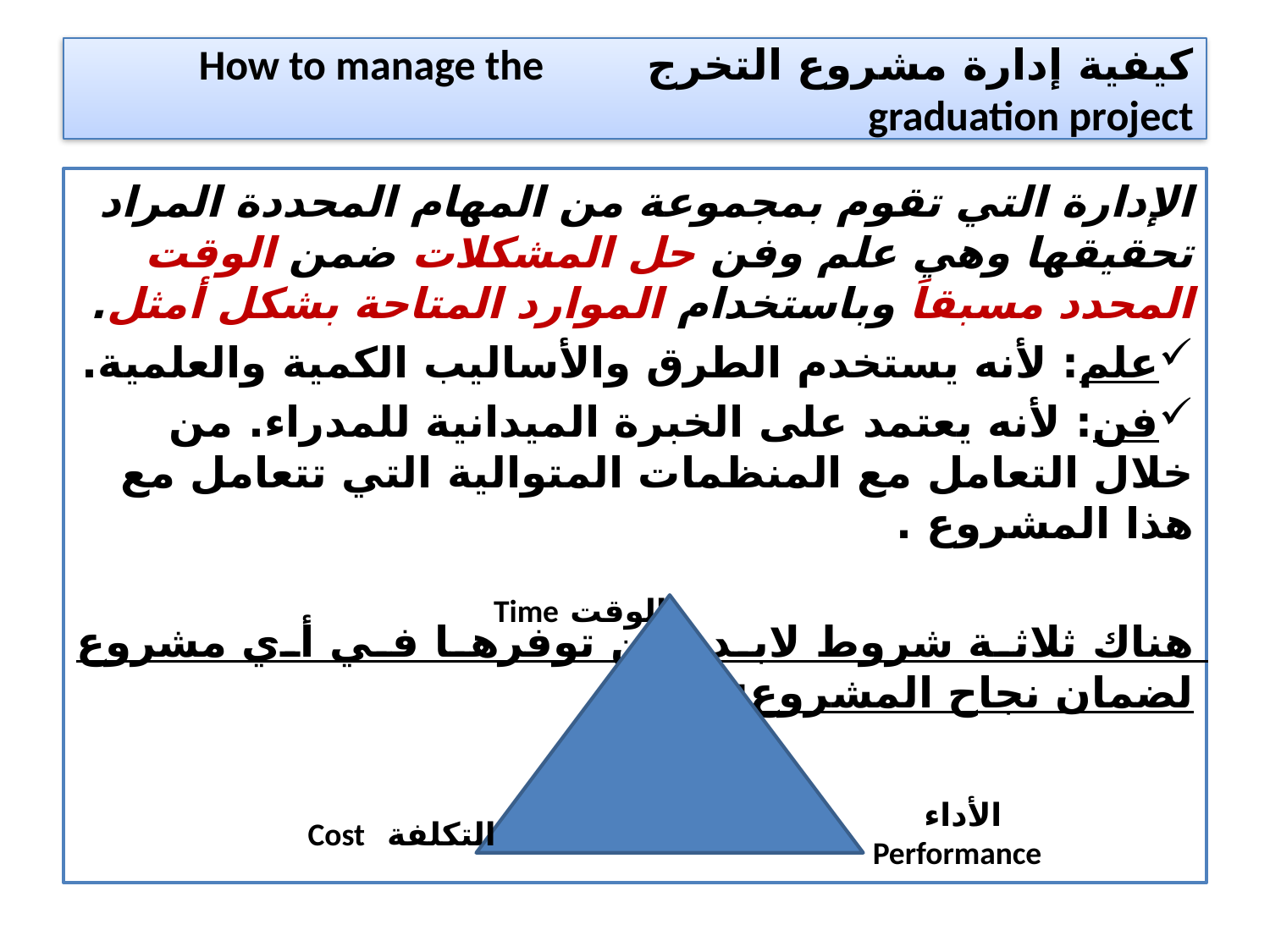

# كيفية إدارة مشروع التخرج       How to manage the graduation project
الإدارة التي تقوم بمجموعة من المهام المحددة المراد تحقيقها وهي علم وفن حل المشكلات ضمن الوقت المحدد مسبقاَ وباستخدام الموارد المتاحة بشكل أمثل.
علم: لأنه يستخدم الطرق والأساليب الكمية والعلمية.
فن: لأنه يعتمد على الخبرة الميدانية للمدراء. من خلال التعامل مع المنظمات المتوالية التي تتعامل مع هذا المشروع .

هناك ثلاثة شروط لابد من توفرها في أي مشروع لضمان نجاح المشروع:
الوقت Time

التكلفة  Cost
الأداء  Performance